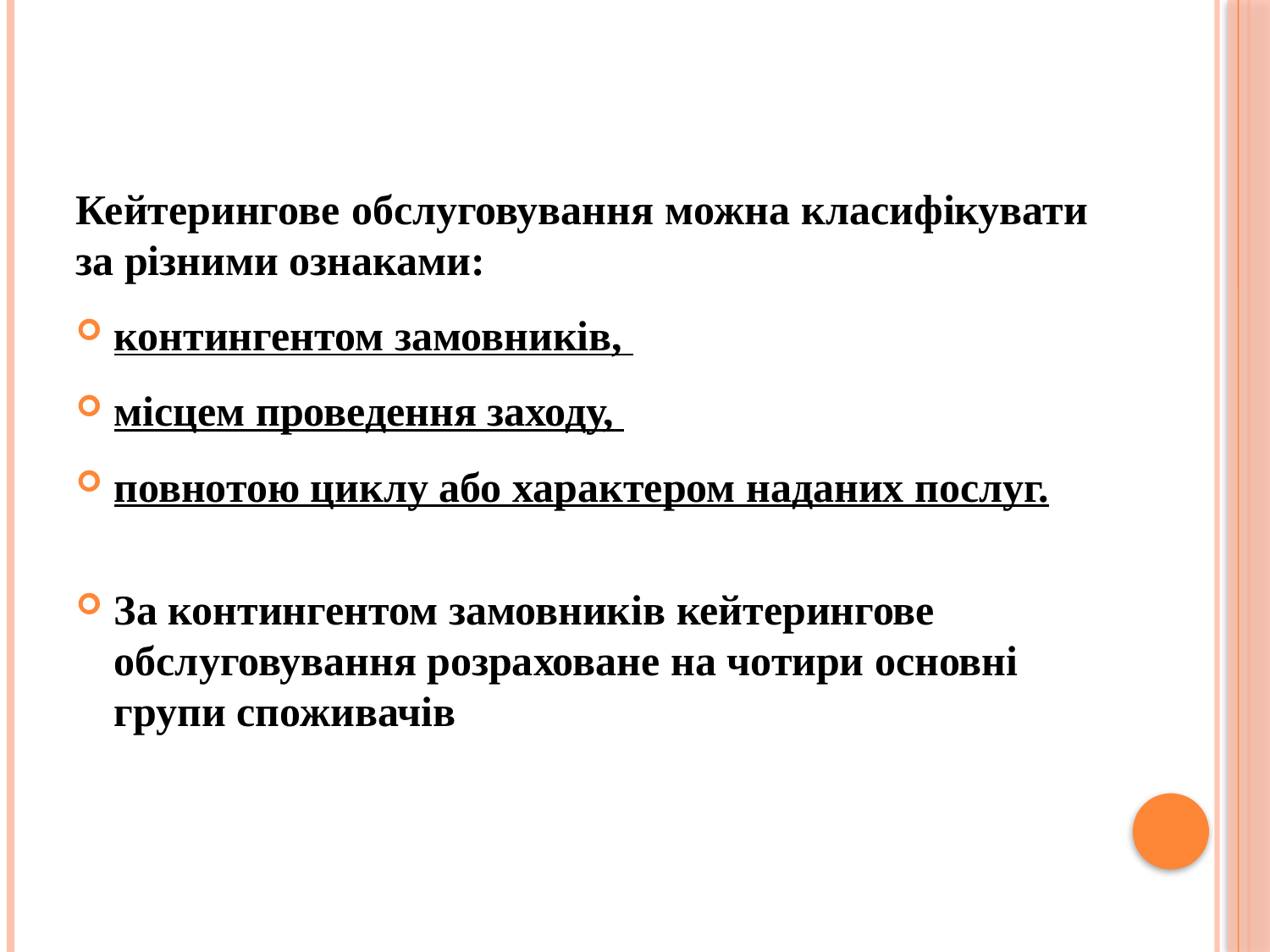

Кейтерингове обслуговування можна класифікувати за різними ознаками:
контингентом замовників,
місцем проведення заходу,
повнотою циклу або характером наданих послуг.

За контингентом замовників кейтерингове обслуговування розраховане на чотири основні групи споживачів